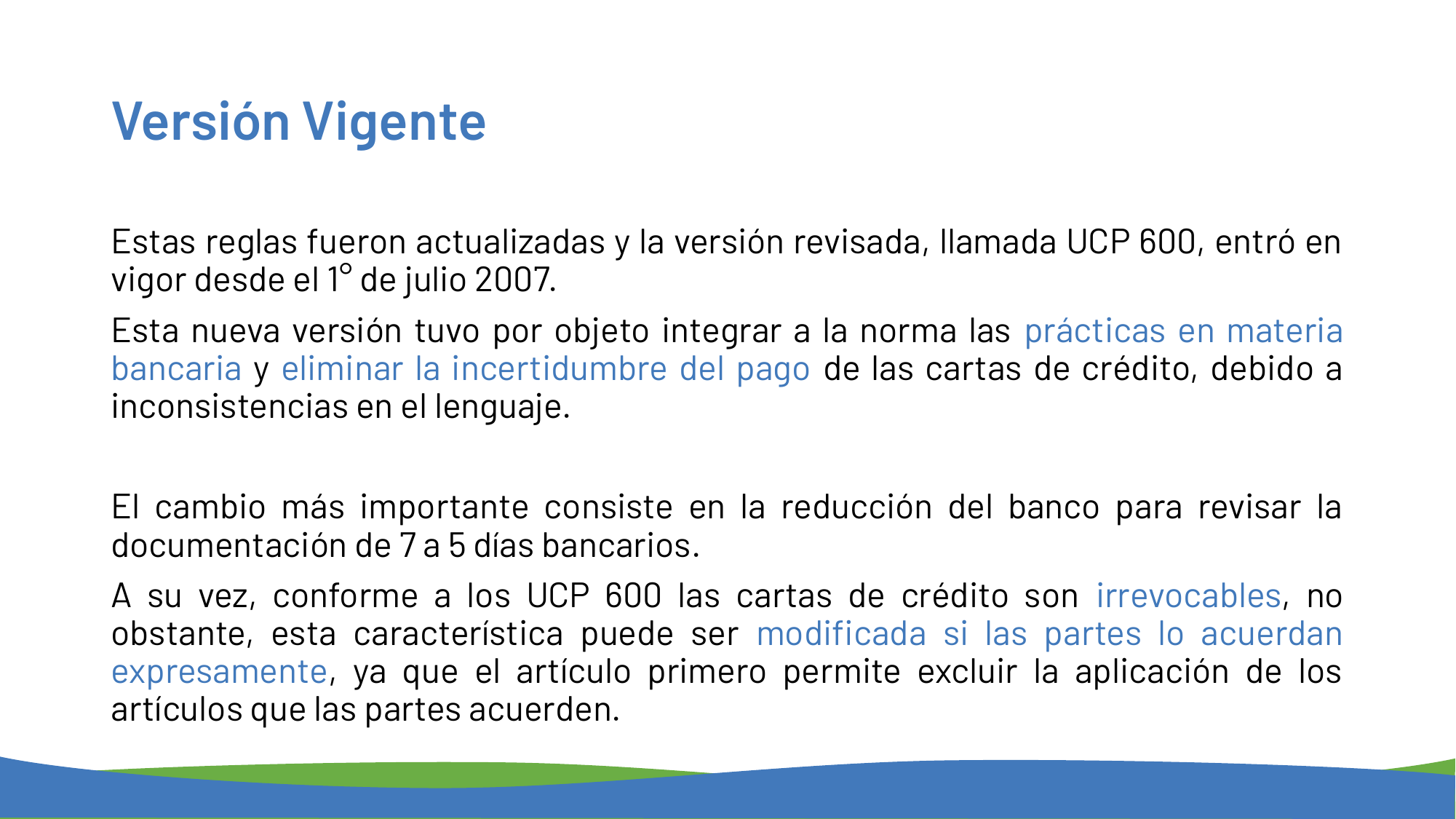

# Versión Vigente
Estas reglas fueron actualizadas y la versión revisada, llamada UCP 600, entró en vigor desde el 1° de julio 2007.
Esta nueva versión tuvo por objeto integrar a la norma las prácticas en materia bancaria y eliminar la incertidumbre del pago de las cartas de crédito, debido a inconsistencias en el lenguaje.

El cambio más importante consiste en la reducción del banco para revisar la documentación de 7 a 5 días bancarios.
A su vez, conforme a los UCP 600 las cartas de crédito son irrevocables, no obstante, esta característica puede ser modificada si las partes lo acuerdan expresamente, ya que el artículo primero permite excluir la aplicación de los artículos que las partes acuerden.